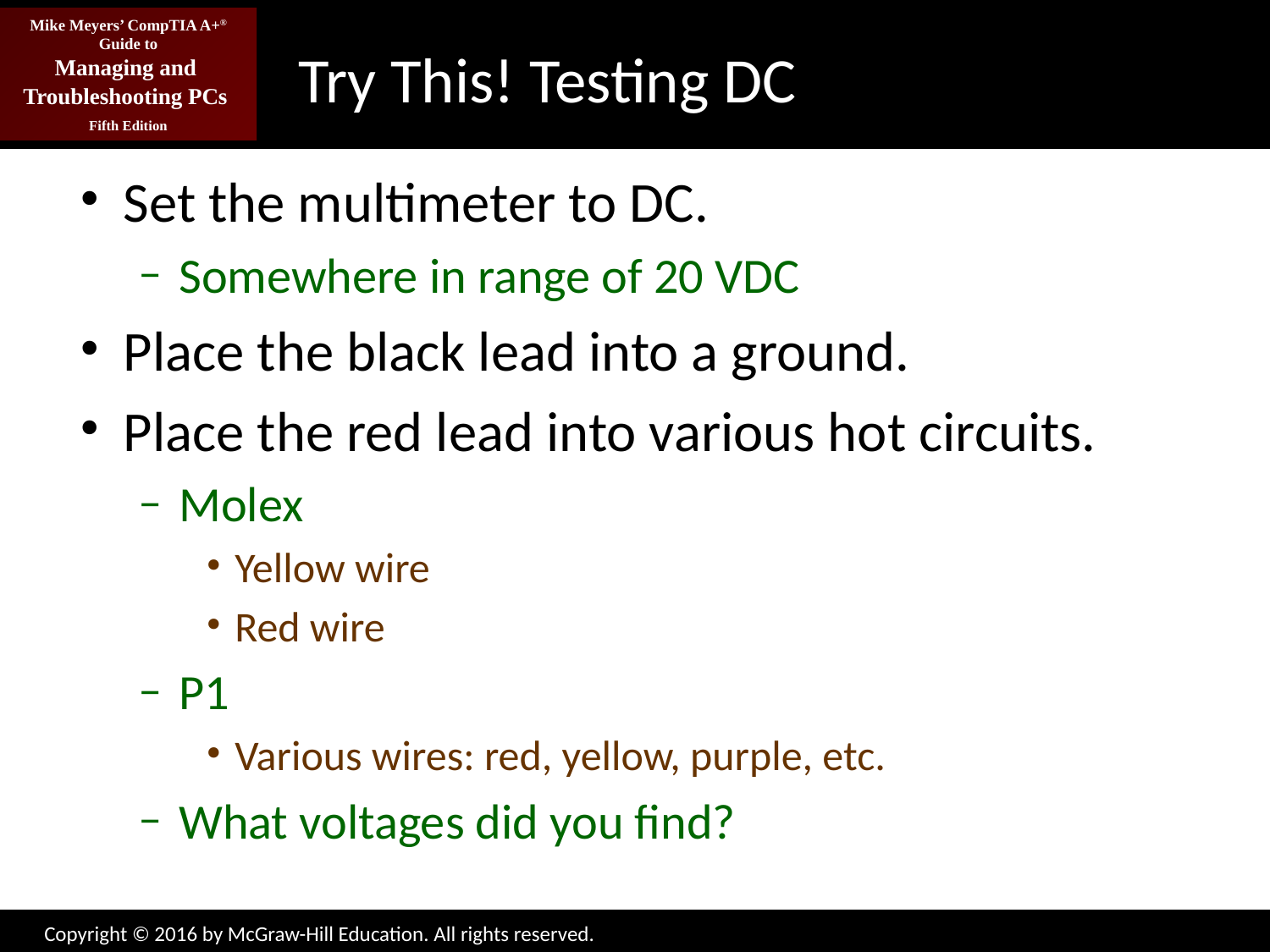

# Try This! Testing DC
Set the multimeter to DC.
Somewhere in range of 20 VDC
Place the black lead into a ground.
Place the red lead into various hot circuits.
Molex
Yellow wire
Red wire
P1
Various wires: red, yellow, purple, etc.
What voltages did you find?